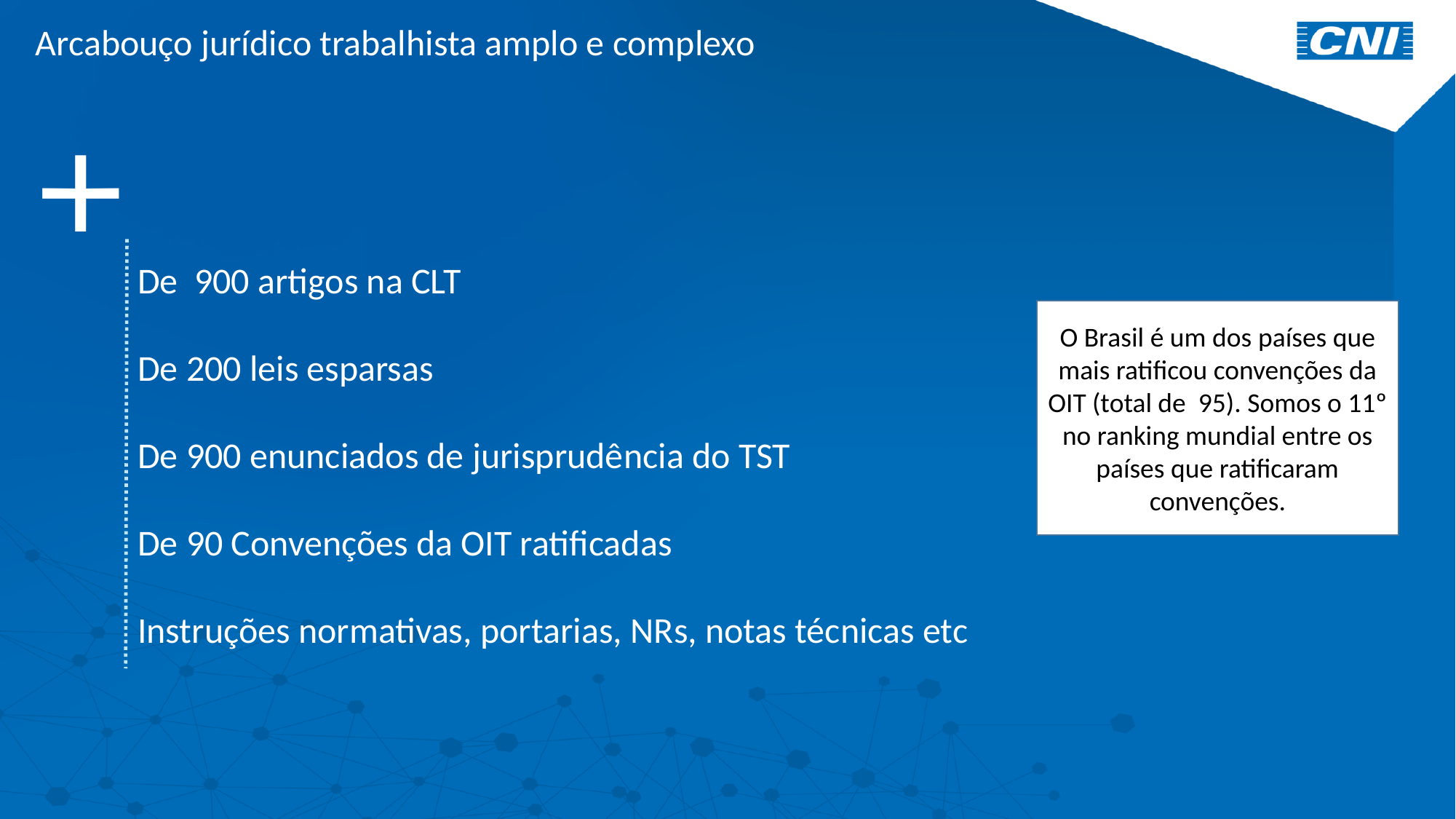

Arcabouço jurídico trabalhista amplo e complexo
+
De  900 artigos na CLT
De 200 leis esparsas
De 900 enunciados de jurisprudência do TST
De 90 Convenções da OIT ratificadas
Instruções normativas, portarias, NRs, notas técnicas etc

O Brasil é um dos países que mais ratificou convenções da OIT (total de  95). Somos o 11º no ranking mundial entre os países que ratificaram convenções.